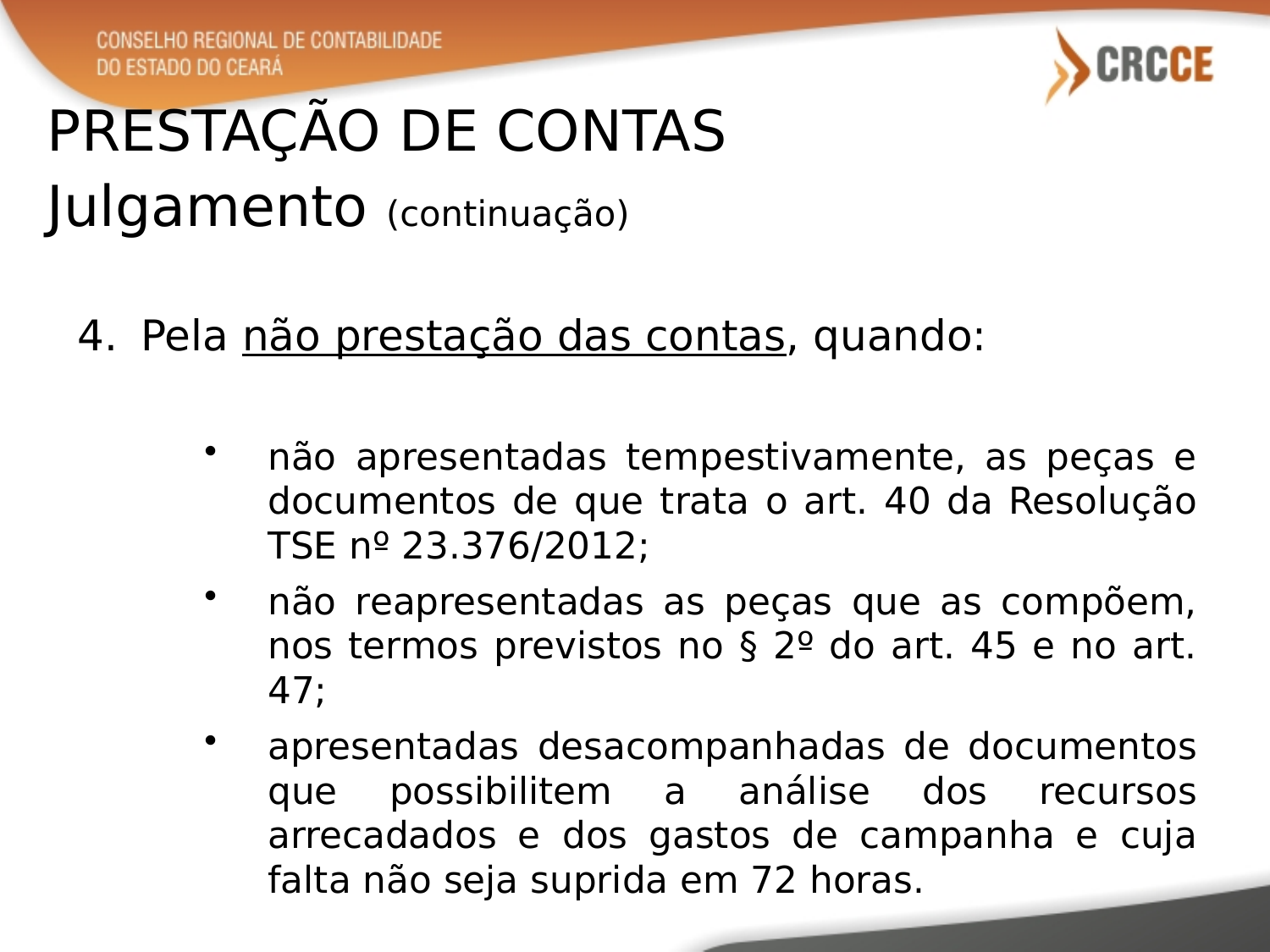

PRESTAÇÃO DE CONTAS
Julgamento (continuação)

Pela não prestação das contas, quando:

não apresentadas tempestivamente, as peças e documentos de que trata o art. 40 da Resolução TSE nº 23.376/2012;
não reapresentadas as peças que as compõem, nos termos previstos no § 2º do art. 45 e no art. 47;
apresentadas desacompanhadas de documentos que possibilitem a análise dos recursos arrecadados e dos gastos de campanha e cuja falta não seja suprida em 72 horas.